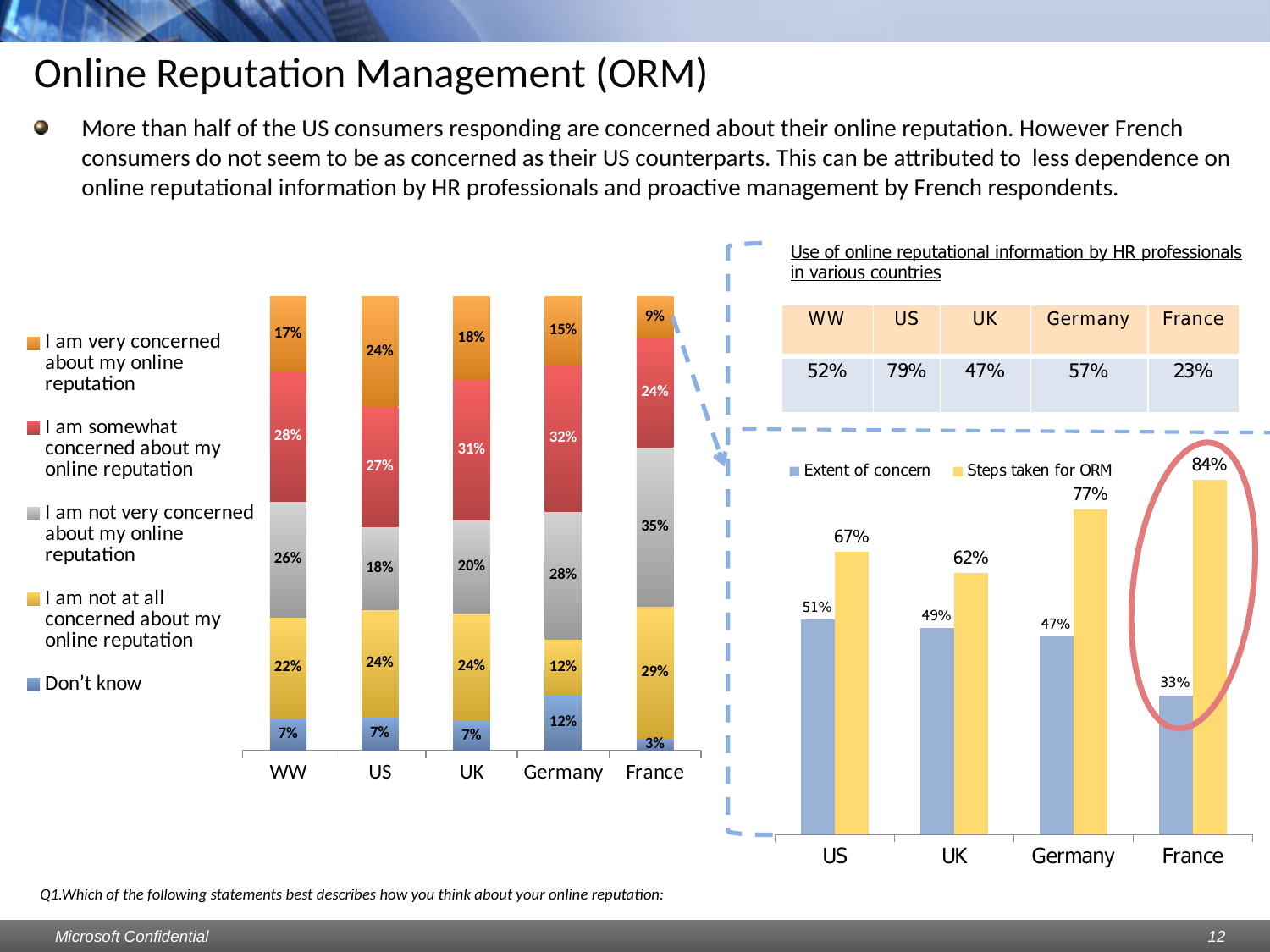

# Online Reputation Management (ORM)
More than half of the US consumers responding are concerned about their online reputation. However French consumers do not seem to be as concerned as their US counterparts. This can be attributed to  less dependence on online reputational information by HR professionals and proactive management by French respondents.
Use of online reputational information by HR professionals in various countries

### Chart

| Category | Don’t know                                              | I am not at all concerned about my online reputation    | I am not very concerned about my online reputation      | I am somewhat concerned about my online reputation      | I am very concerned about my online reputation          |
|---|---|---|---|---|---|
| WW | 0.07211895910780691 | 0.22230483271375465 | 0.25501858736059707 | 0.2847583643122704 | 0.16579925650557714 |
| US | 0.0746268656716418 | 0.2358208955223884 | 0.18208955223880588 | 0.2656716417910448 | 0.241791044776121 |
| UK | 0.06606606606606609 | 0.2372372372372389 | 0.2042042042042042 | 0.309309309309313 | 0.1831831831831834 |
| Germany | 0.12275449101796408 | 0.12275449101796408 | 0.281437125748503 | 0.3233532934131738 | 0.14970059880239708 |
| France | 0.026239067055393896 | 0.2915451895043733 | 0.34985422740525013 | 0.24198250728862972 | 0.0903790087463557 |
| WW | US | UK | Germany | France |
| --- | --- | --- | --- | --- |
| 52% | 79% | 47% | 57% | 23% |

### Chart

| Category | Extent of concern | Steps taken for ORM |
|---|---|---|
| US | 0.51 | 0.670000000000001 |
| UK | 0.4900000000000003 | 0.6200000000000008 |
| Germany | 0.4700000000000001 | 0.7700000000000009 |
| France | 0.3300000000000005 | 0.8400000000000006 |
 Q1.Which of the following statements best describes how you think about your online reputation: